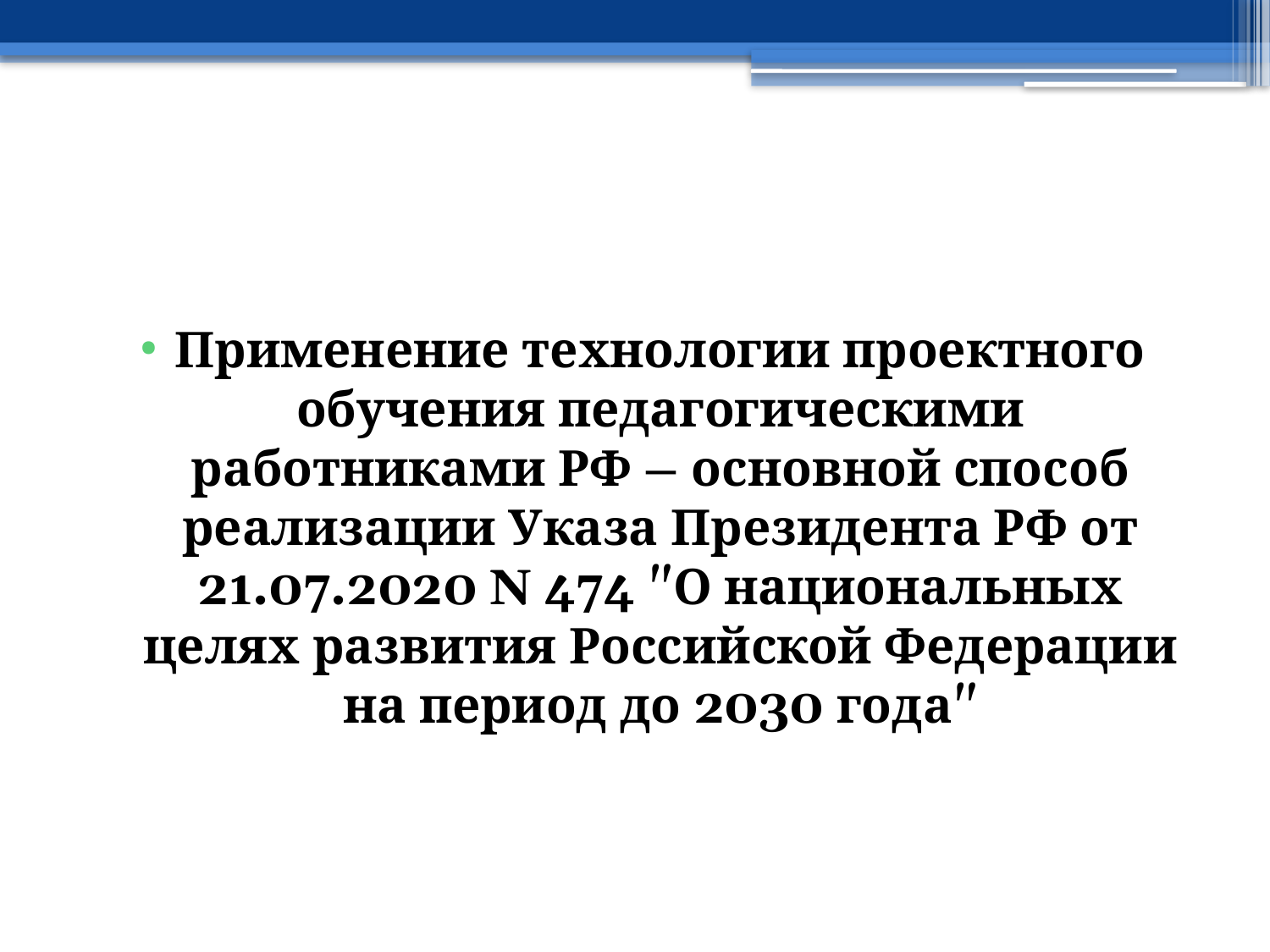

#
Применение технологии проектного обучения педагогическими работниками РФ – основной способ реализации Указа Президента РФ от 21.07.2020 N 474 "О национальных целях развития Российской Федерации на период до 2030 года"